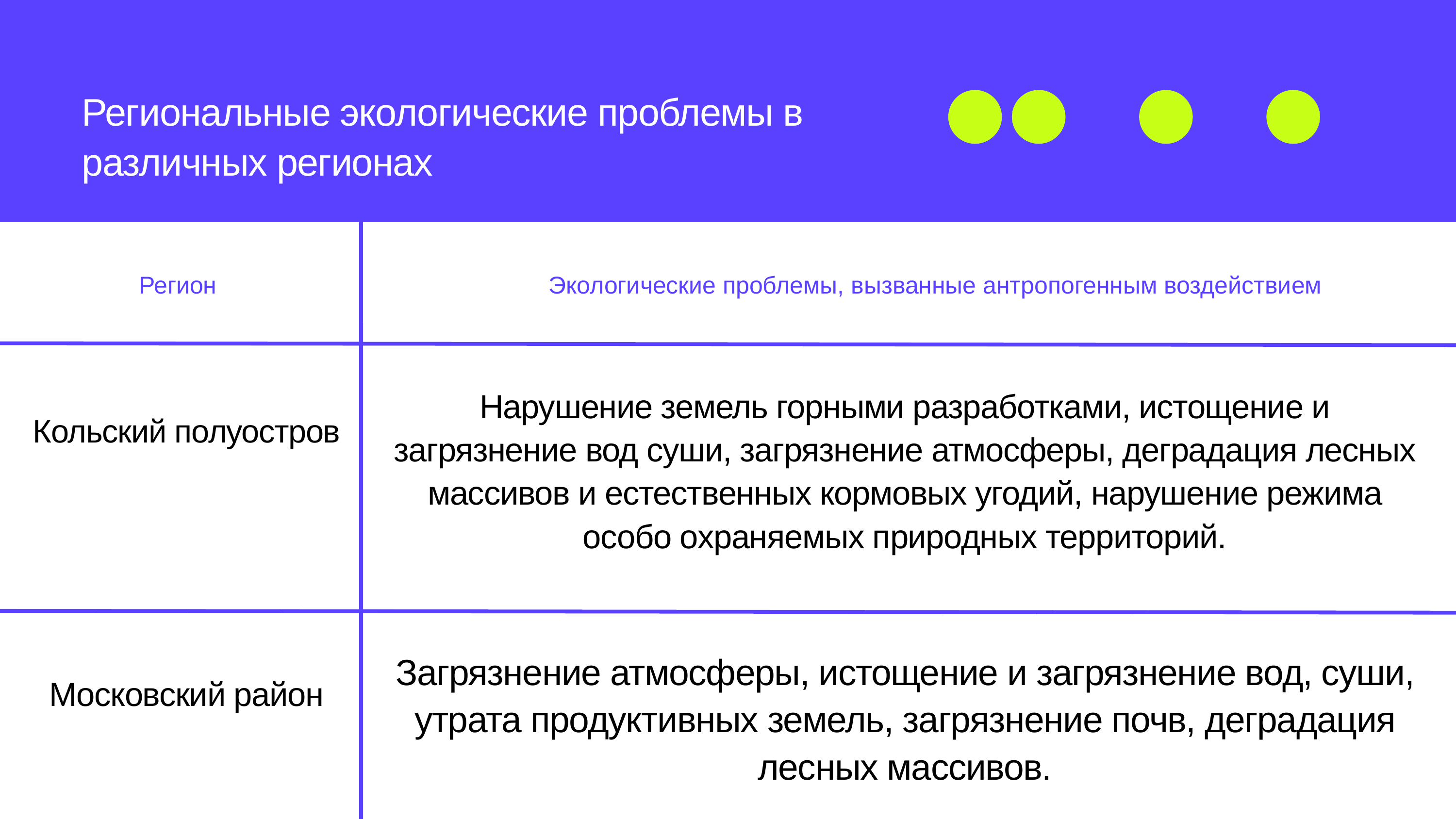

Региональные экологические проблемы в различных регионах

Регион
Экологические проблемы, вызванные антропогенным воздействием

Нарушение земель горными разработками, истощение и загрязнение вод суши, загрязнение атмосферы, деградация лесных массивов и естественных кормовых угодий, нарушение режима особо охраняемых природных территорий.
Кольский полуостров

Загрязнение атмосферы, истощение и загрязнение вод, суши, утрата продуктивных земель, загрязнение почв, деградация лесных массивов.
Московский район